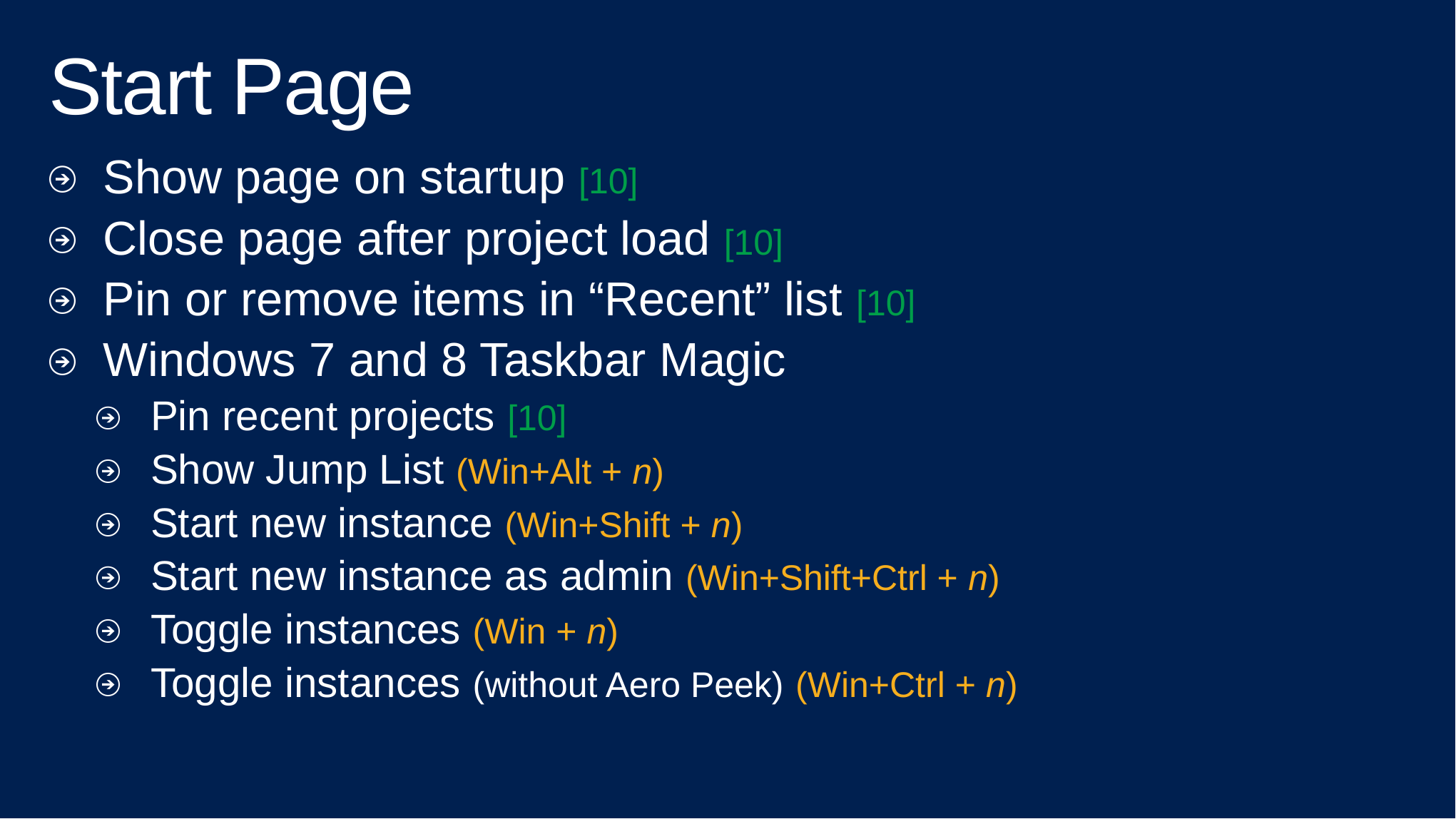

# Start Page
Show page on startup [10]
Close page after project load [10]
Pin or remove items in “Recent” list [10]
Windows 7 and 8 Taskbar Magic
Pin recent projects [10]
Show Jump List (Win+Alt + n)
Start new instance (Win+Shift + n)
Start new instance as admin (Win+Shift+Ctrl + n)
Toggle instances (Win + n)
Toggle instances (without Aero Peek) (Win+Ctrl + n)